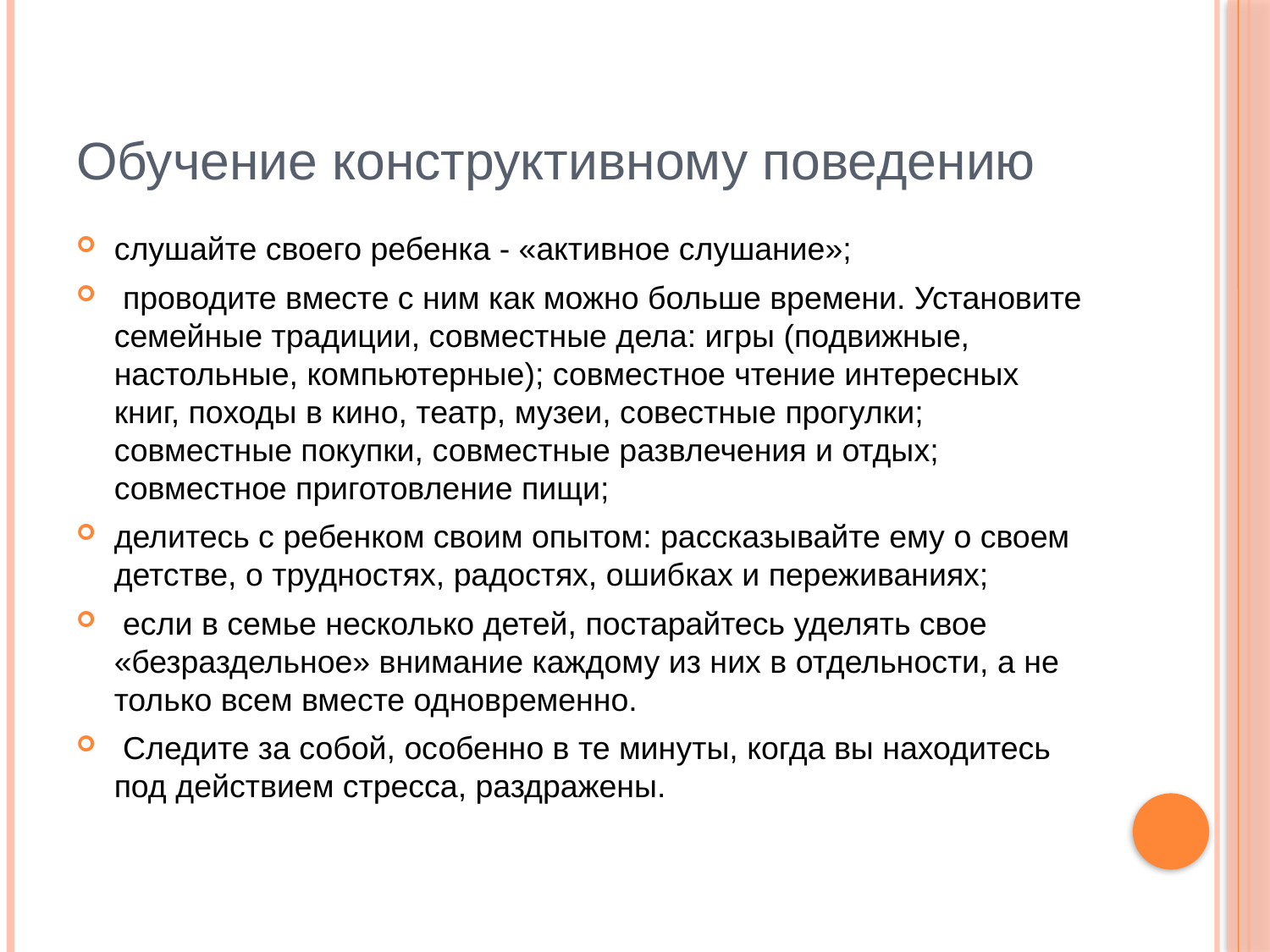

Обучение конструктивному поведению
слушайте своего ребенка - «активное слушание»;
 проводите вместе с ним как можно больше времени. Установите семейные традиции, совместные дела: игры (подвижные, настольные, компьютерные); совместное чтение интересных книг, походы в кино, театр, музеи, совестные прогулки; совместные покупки, совместные развлечения и отдых; совместное приготовление пищи;
делитесь с ребенком своим опытом: рассказывайте ему о своем детстве, о трудностях, радостях, ошибках и переживаниях;
 если в семье несколько детей, постарайтесь уделять свое «безраздельное» внимание каждому из них в отдельности, а не только всем вместе одновременно.
 Следите за собой, особенно в те минуты, когда вы находитесь под действием стресса, раздражены.